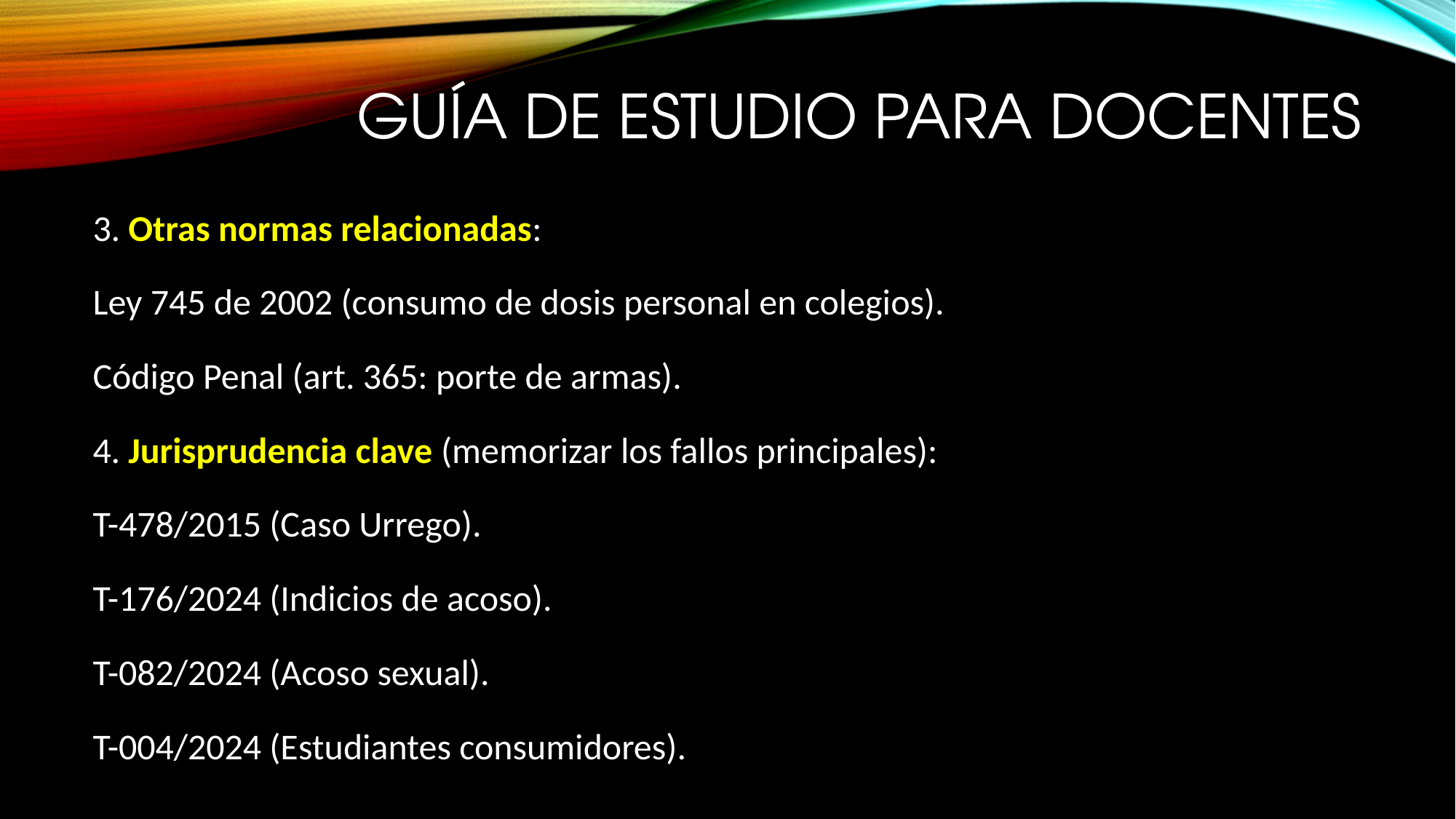

# Guía de Estudio para Docentes
3. Otras normas relacionadas:
Ley 745 de 2002 (consumo de dosis personal en colegios).
Código Penal (art. 365: porte de armas).
4. Jurisprudencia clave (memorizar los fallos principales):
T-478/2015 (Caso Urrego).
T-176/2024 (Indicios de acoso).
T-082/2024 (Acoso sexual).
T-004/2024 (Estudiantes consumidores).